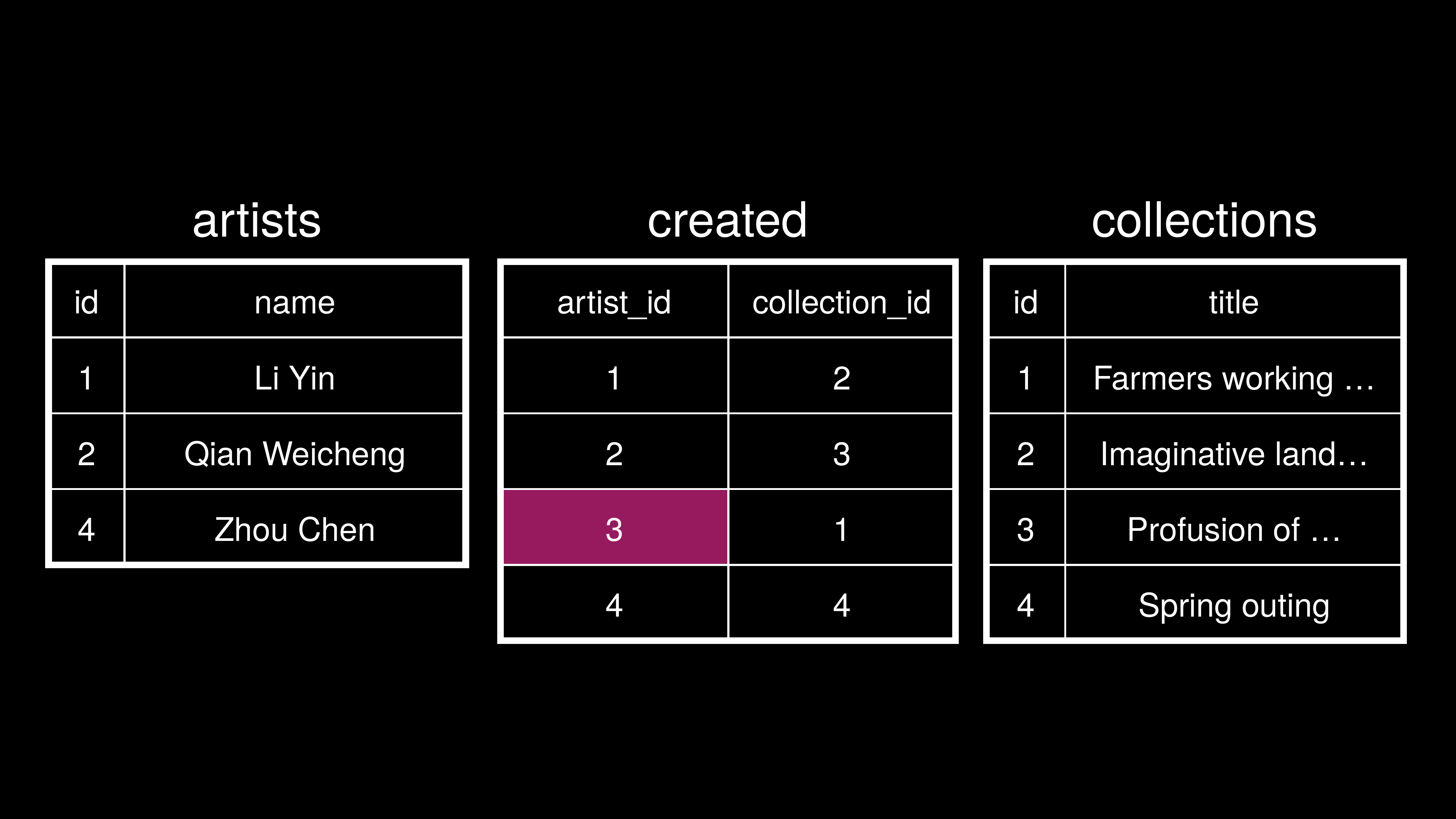

artists
created
collections
| id | name |
| --- | --- |
| 1 | Li Yin |
| 2 | Qian Weicheng |
| 4 | Zhou Chen |
| artist\_id | collection\_id |
| --- | --- |
| 1 | 2 |
| 2 | 3 |
| 3 | 1 |
| 4 | 4 |
| id | title |
| --- | --- |
| 1 | Farmers working … |
| 2 | Imaginative land… |
| 3 | Profusion of … |
| 4 | Spring outing |